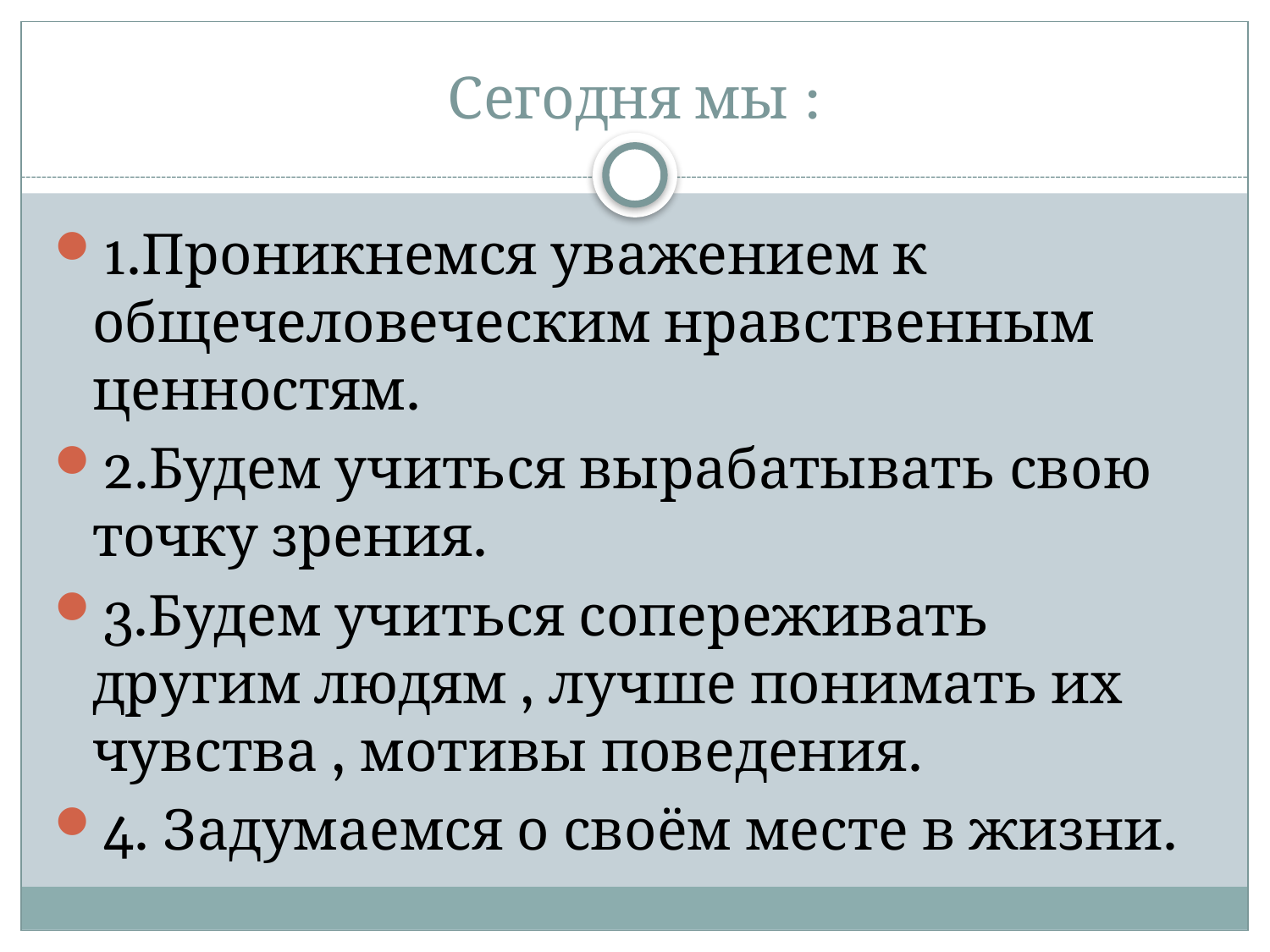

# Сегодня мы :
1.Проникнемся уважением к общечеловеческим нравственным ценностям.
2.Будем учиться вырабатывать свою точку зрения.
3.Будем учиться сопереживать другим людям , лучше понимать их чувства , мотивы поведения.
4. Задумаемся о своём месте в жизни.